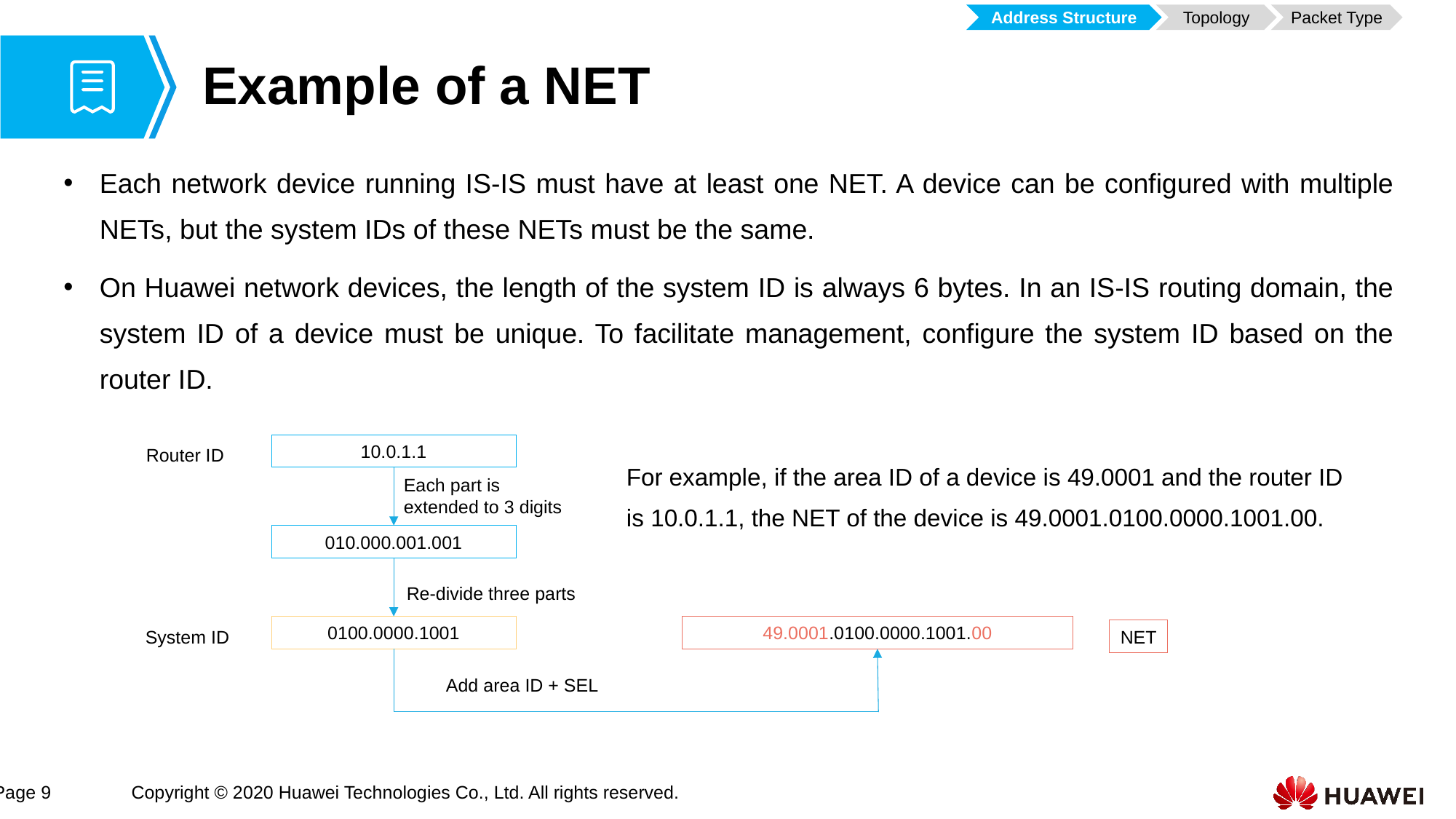

Address Structure
Topology
Packet Type
# Example of a NET
Each network device running IS-IS must have at least one NET. A device can be configured with multiple NETs, but the system IDs of these NETs must be the same.
On Huawei network devices, the length of the system ID is always 6 bytes. In an IS-IS routing domain, the system ID of a device must be unique. To facilitate management, configure the system ID based on the router ID.
10.0.1.1
Router ID
For example, if the area ID of a device is 49.0001 and the router ID is 10.0.1.1, the NET of the device is 49.0001.0100.0000.1001.00.

Each part is extended to 3 digits
010.000.001.001
Re-divide three parts
0100.0000.1001
49.0001.0100.0000.1001.00
System ID
NET
Add area ID + SEL